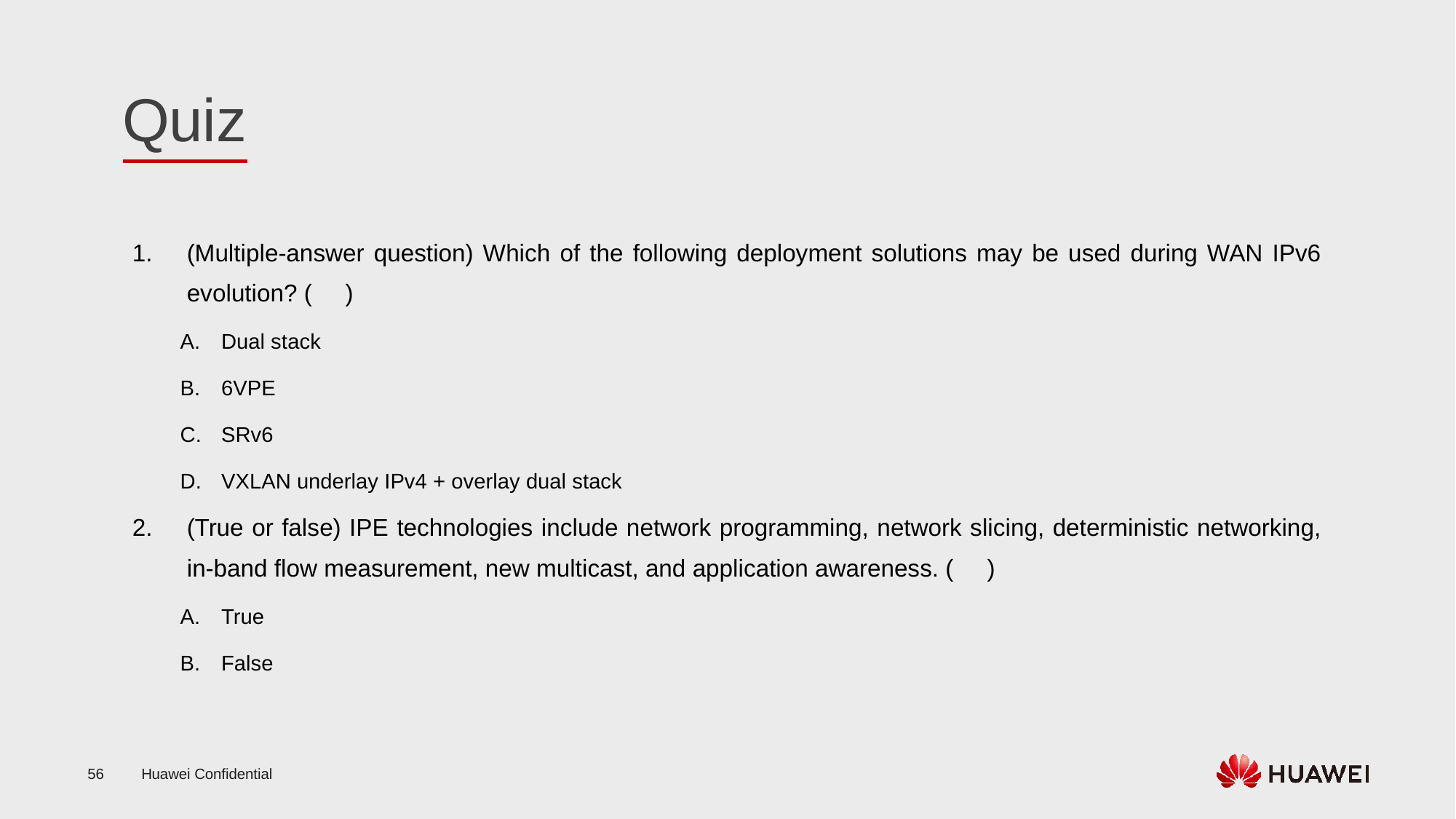

(Multiple-answer question) Which of the following deployment solutions may be used during WAN IPv6 evolution? (     )
Dual stack
6VPE
SRv6
VXLAN underlay IPv4 + overlay dual stack
(True or false) IPE technologies include network programming, network slicing, deterministic networking, in-band flow measurement, new multicast, and application awareness. (     )
True
False